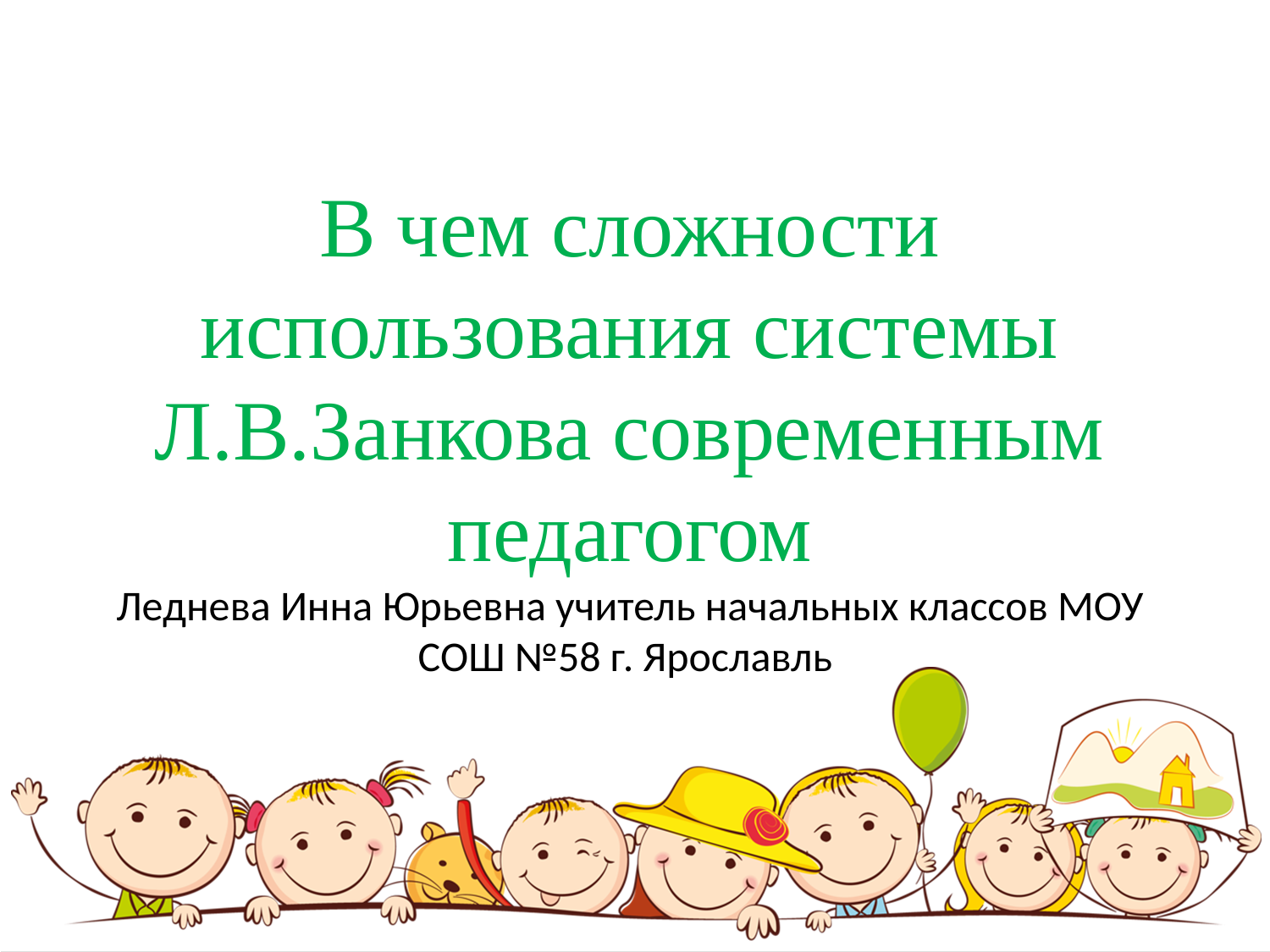

В чем сложности использования системы Л.В.Занкова современным педагогом
Леднева Инна Юрьевна учитель начальных классов МОУ СОШ №58 г. Ярославль